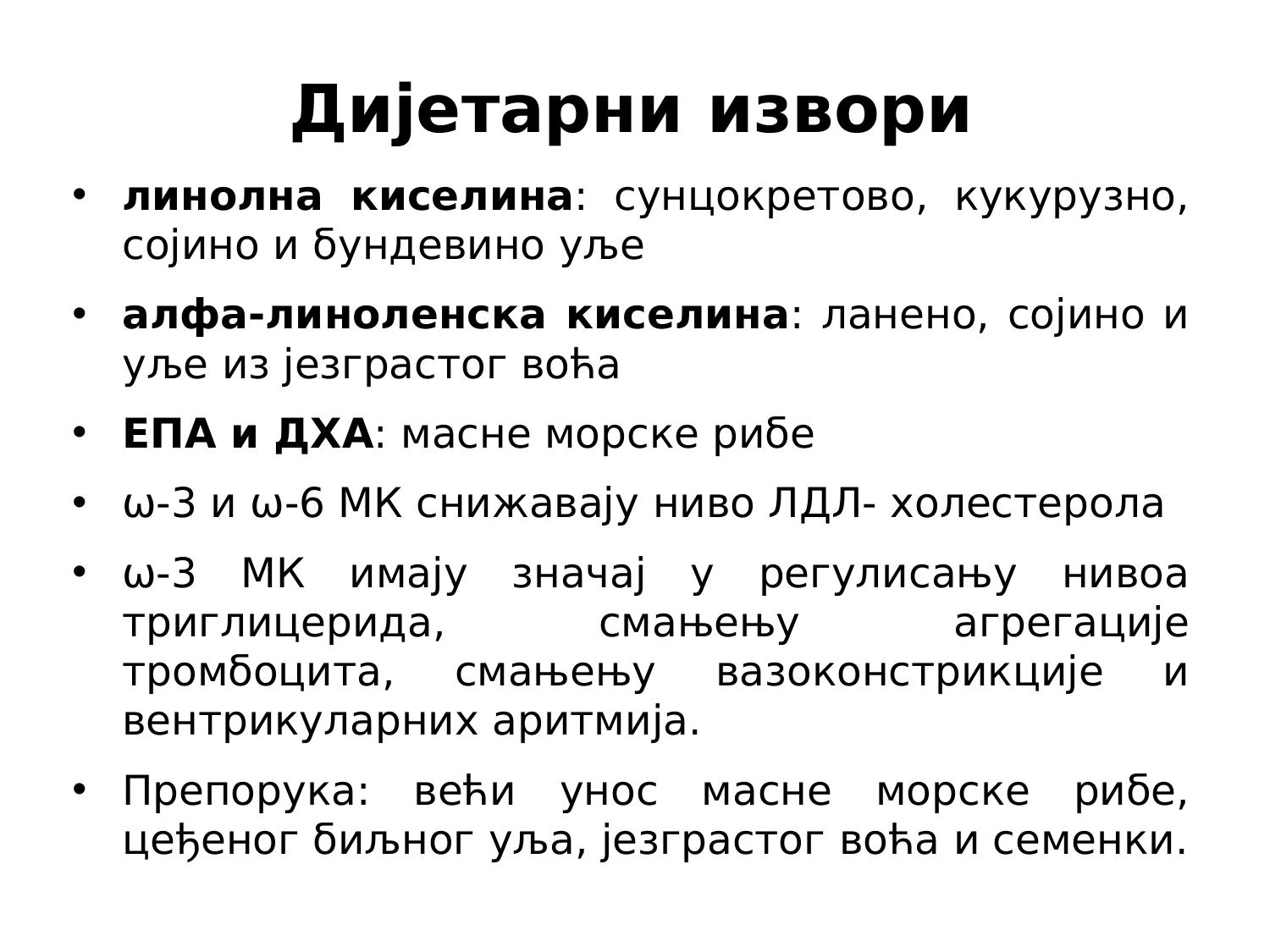

Дијетарни извори
линолна киселина: сунцокретово, кукурузно, сојино и бундевино уље
алфа-линоленска киселина: ланено, сојино и уље из језграстог воћа
ЕПА и ДХА: масне морске рибе
ω-3 и ω-6 МК снижавају ниво ЛДЛ- холестерола
ω-3 МК имају значај у регулисању нивоа триглицерида, смањењу агрегације тромбоцита, смањењу вазоконстрикције и вентрикуларних аритмија.
Препорука: већи унос масне морске рибе, цеђеног биљног уља, језграстог воћа и семенки.